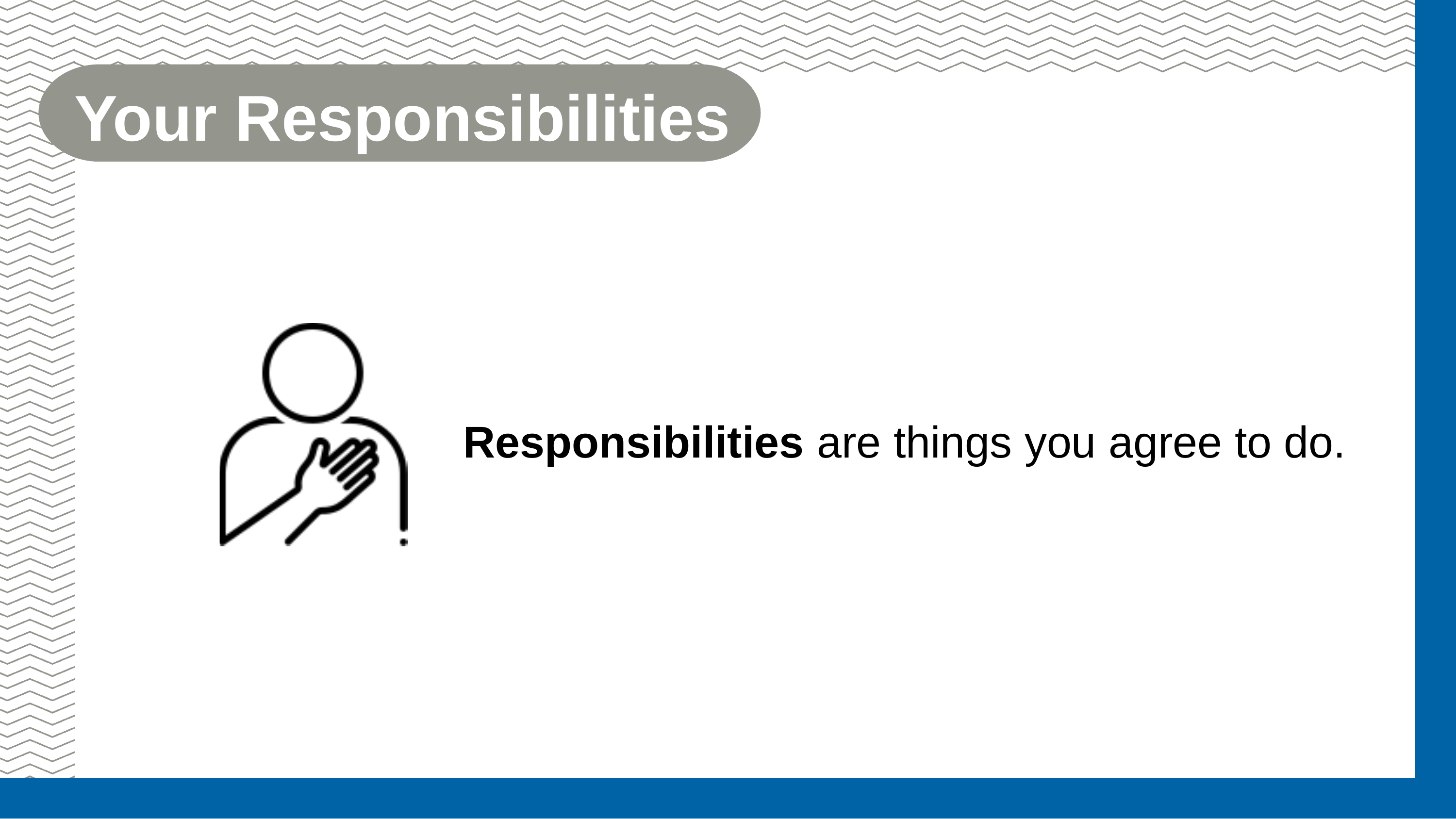

Your Responsibilities

Responsibilities are things you agree to do.